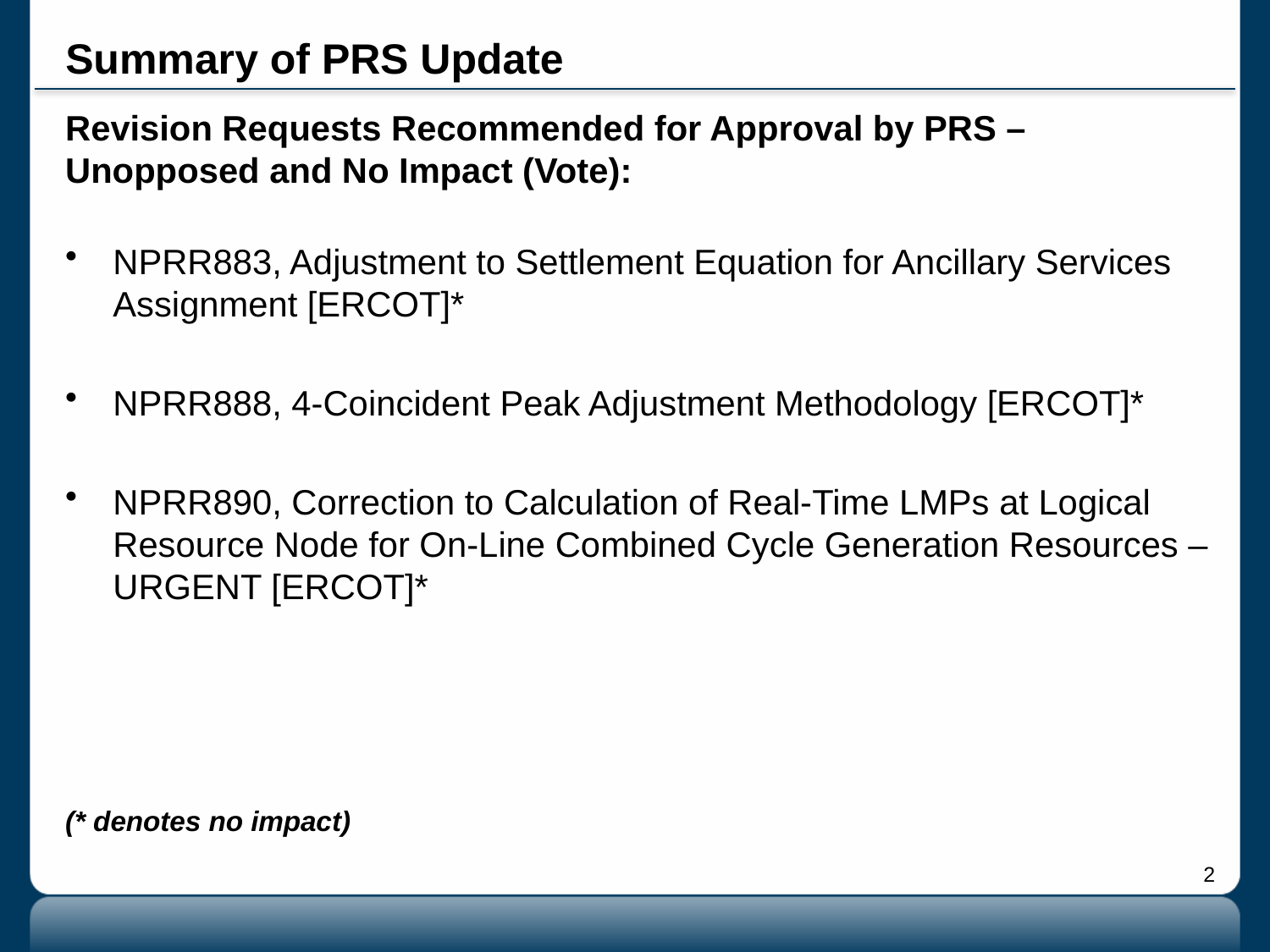

# Summary of PRS Update
Revision Requests Recommended for Approval by PRS – Unopposed and No Impact (Vote):

NPRR883, Adjustment to Settlement Equation for Ancillary Services Assignment [ERCOT]*

NPRR888, 4-Coincident Peak Adjustment Methodology [ERCOT]*

NPRR890, Correction to Calculation of Real-Time LMPs at Logical Resource Node for On-Line Combined Cycle Generation Resources – URGENT [ERCOT]*

(* denotes no impact)